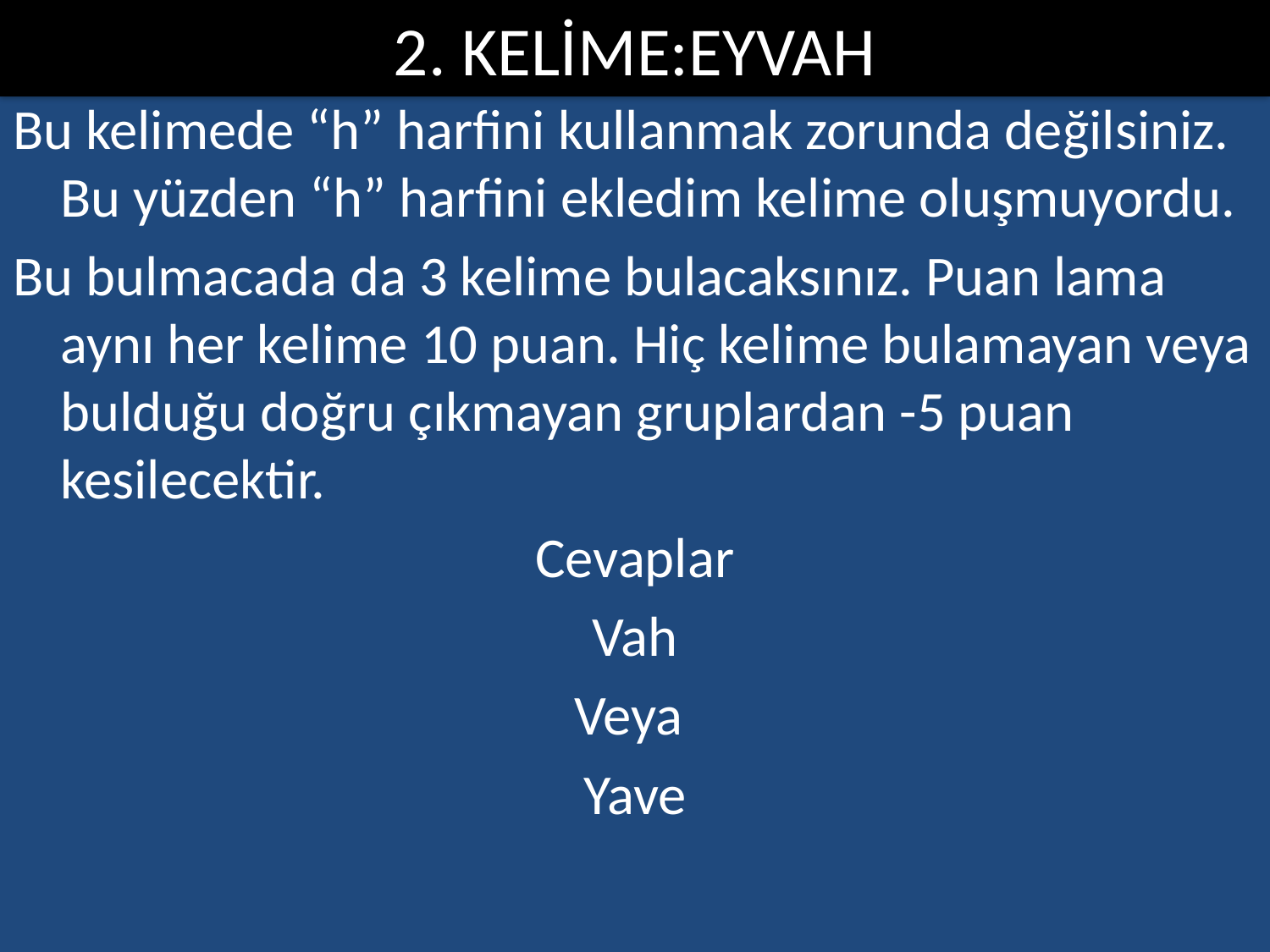

# 2. KELİME:EYVAH
Bu kelimede “h” harfini kullanmak zorunda değilsiniz. Bu yüzden “h” harfini ekledim kelime oluşmuyordu.
Bu bulmacada da 3 kelime bulacaksınız. Puan lama aynı her kelime 10 puan. Hiç kelime bulamayan veya bulduğu doğru çıkmayan gruplardan -5 puan kesilecektir.
Cevaplar
Vah
Veya
Yave